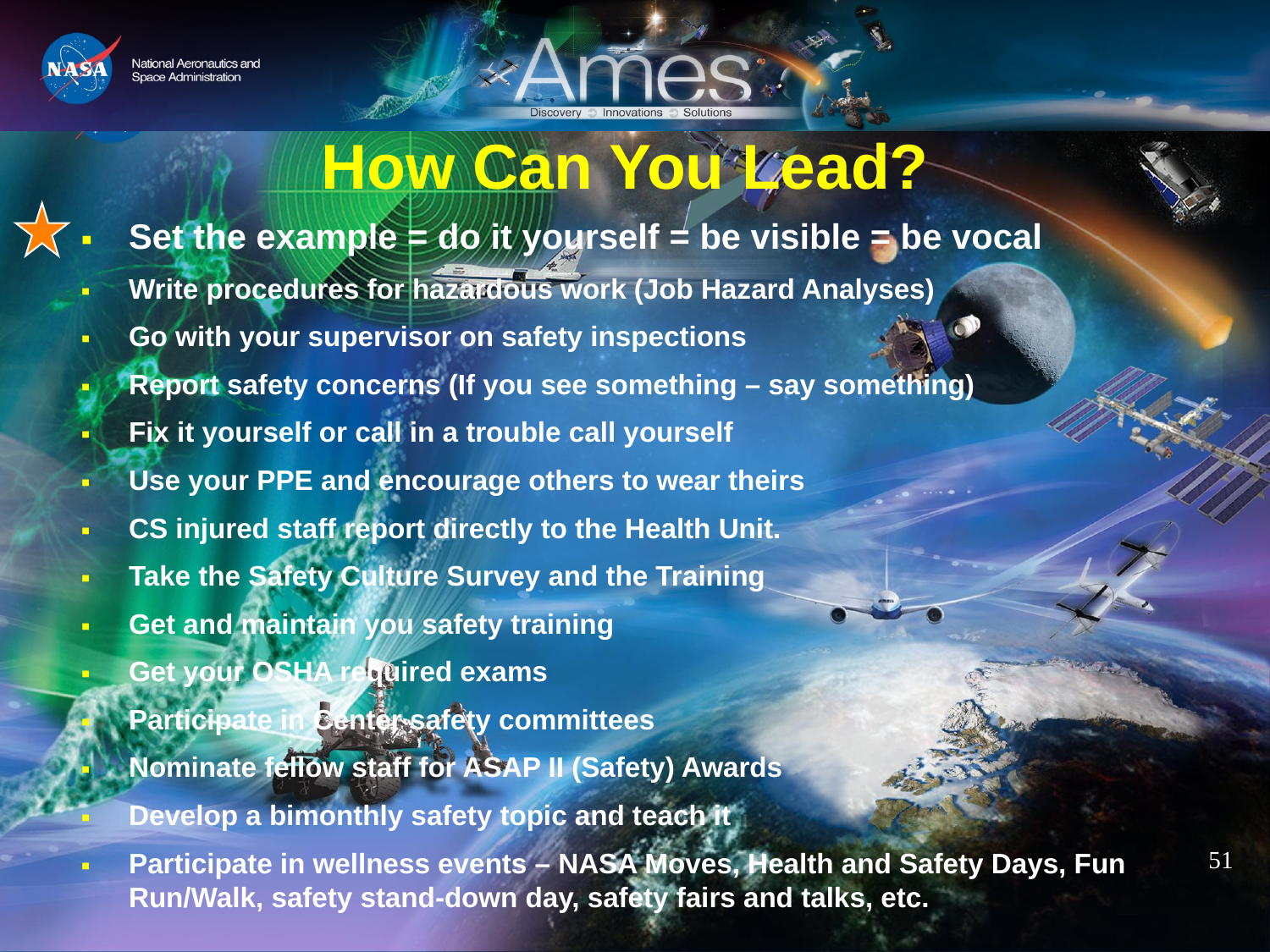

How Can You Lead?

Set the example = do it yourself = be visible = be vocal
Write procedures for hazardous work (Job Hazard Analyses)
Go with your supervisor on safety inspections
Report safety concerns (If you see something – say something)
Fix it yourself or call in a trouble call yourself
Use your PPE and encourage others to wear theirs
CS injured staff report directly to the Health Unit.
Take the Safety Culture Survey and the Training
Get and maintain you safety training
Get your OSHA required exams
Participate in Center safety committees
Nominate fellow staff for ASAP II (Safety) Awards
Develop a bimonthly safety topic and teach it
Participate in wellness events – NASA Moves, Health and Safety Days, Fun Run/Walk, safety stand-down day, safety fairs and talks, etc.

BE their (safety) leader……

51